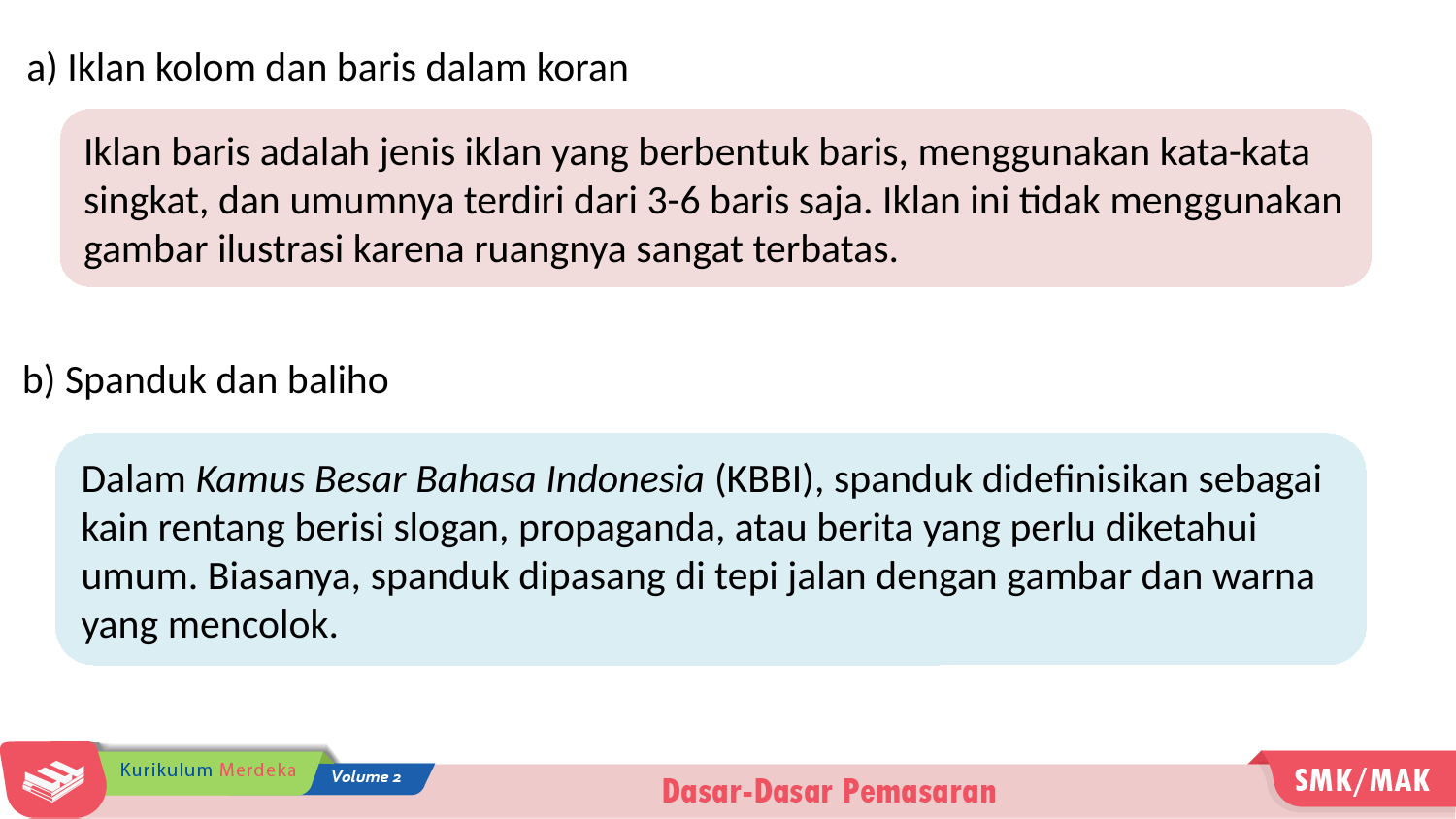

a) Iklan kolom dan baris dalam koran
Iklan baris adalah jenis iklan yang berbentuk baris, menggunakan kata-kata singkat, dan umumnya terdiri dari 3-6 baris saja. Iklan ini tidak menggunakan gambar ilustrasi karena ruangnya sangat terbatas.
b) Spanduk dan baliho
Dalam Kamus Besar Bahasa Indonesia (KBBI), spanduk didefinisikan sebagai kain rentang berisi slogan, propaganda, atau berita yang perlu diketahui umum. Biasanya, spanduk dipasang di tepi jalan dengan gambar dan warna yang mencolok.